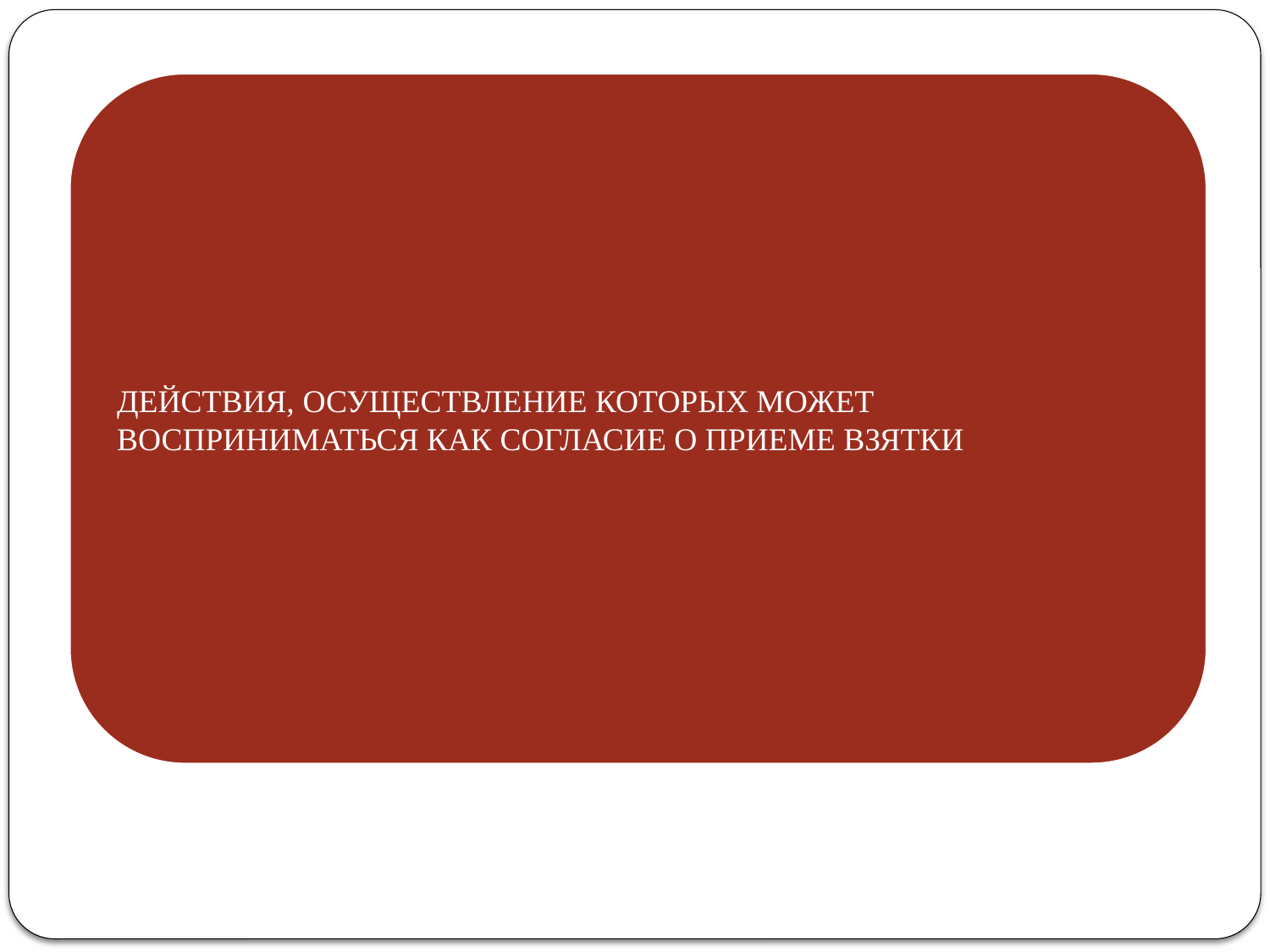

ДЕЙСТВИЯ, ОСУЩЕСТВЛЕНИЕ КОТОРЫХ МОЖЕТ ВОСПРИНИМАТЬСЯ КАК СОГЛАСИЕ О ПРИЕМЕ ВЗЯТКИ